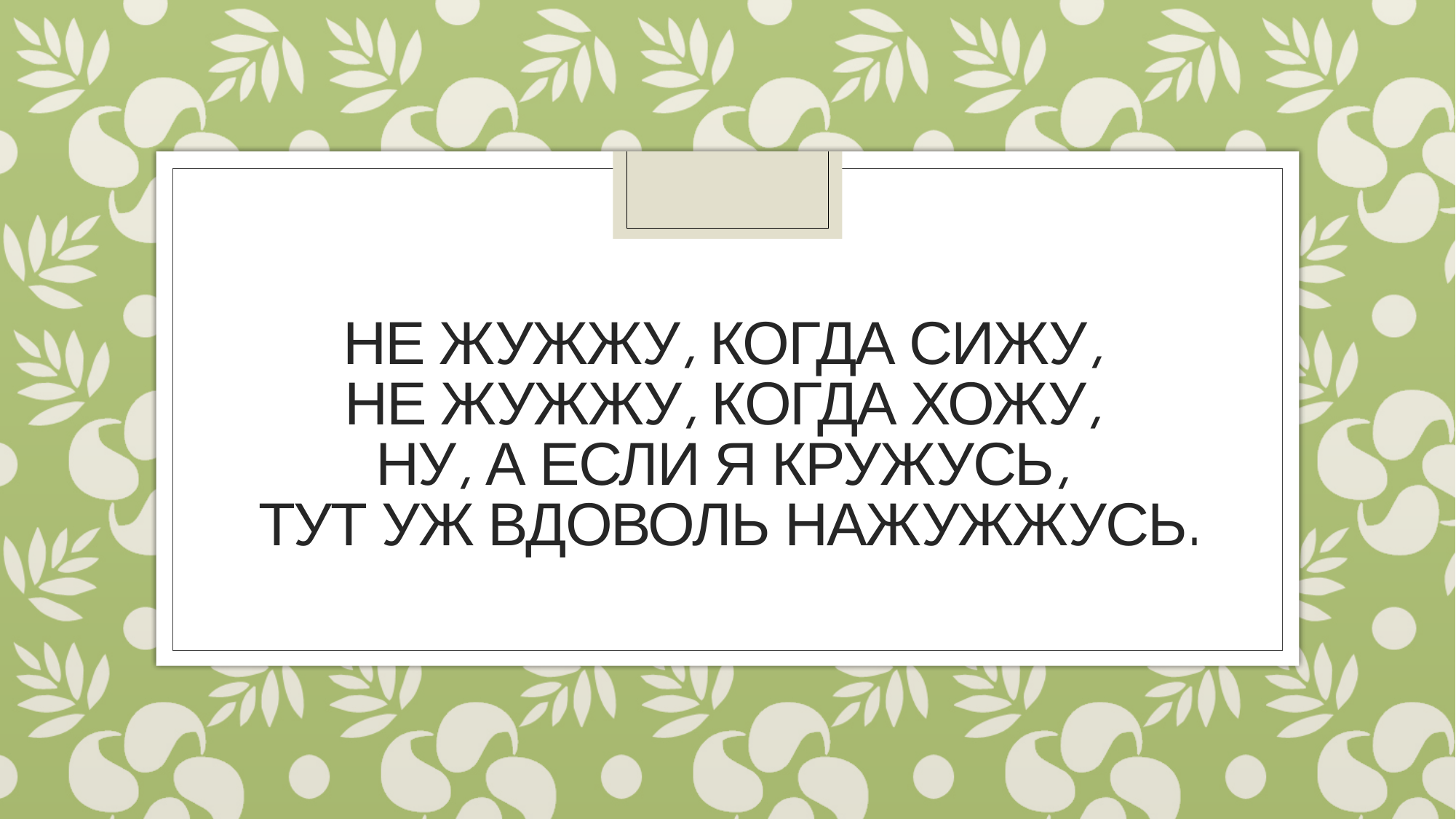

# Не жужжу, когда сижу,  Не жужжу, когда хожу,  Ну, а если я кружусь,  Тут уж вдоволь нажужжусь.